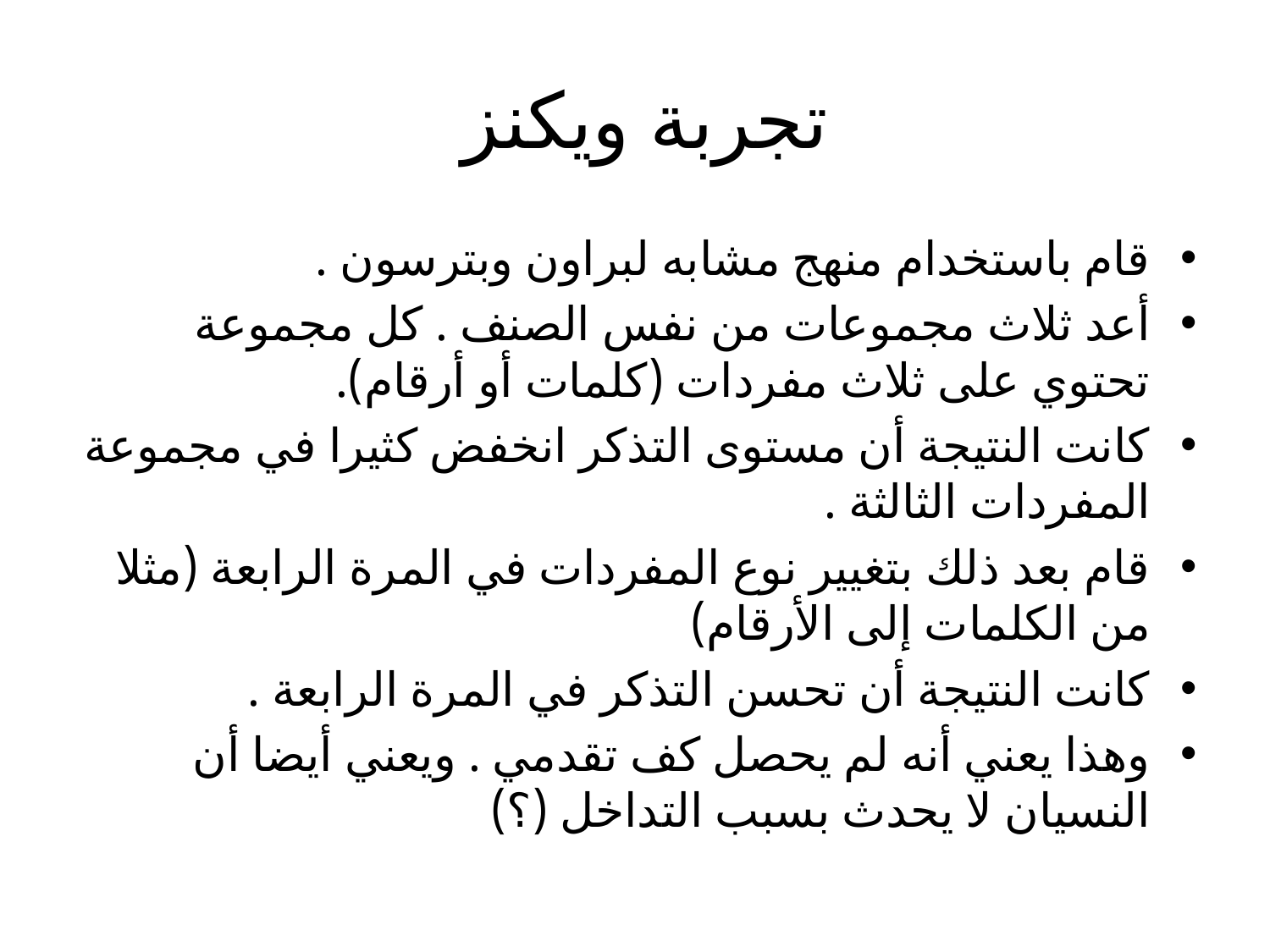

# تجربة ويكنز
قام باستخدام منهج مشابه لبراون وبترسون .
أعد ثلاث مجموعات من نفس الصنف . كل مجموعة تحتوي على ثلاث مفردات (كلمات أو أرقام).
كانت النتيجة أن مستوى التذكر انخفض كثيرا في مجموعة المفردات الثالثة .
قام بعد ذلك بتغيير نوع المفردات في المرة الرابعة (مثلا من الكلمات إلى الأرقام)
كانت النتيجة أن تحسن التذكر في المرة الرابعة .
وهذا يعني أنه لم يحصل كف تقدمي . ويعني أيضا أن النسيان لا يحدث بسبب التداخل (؟)